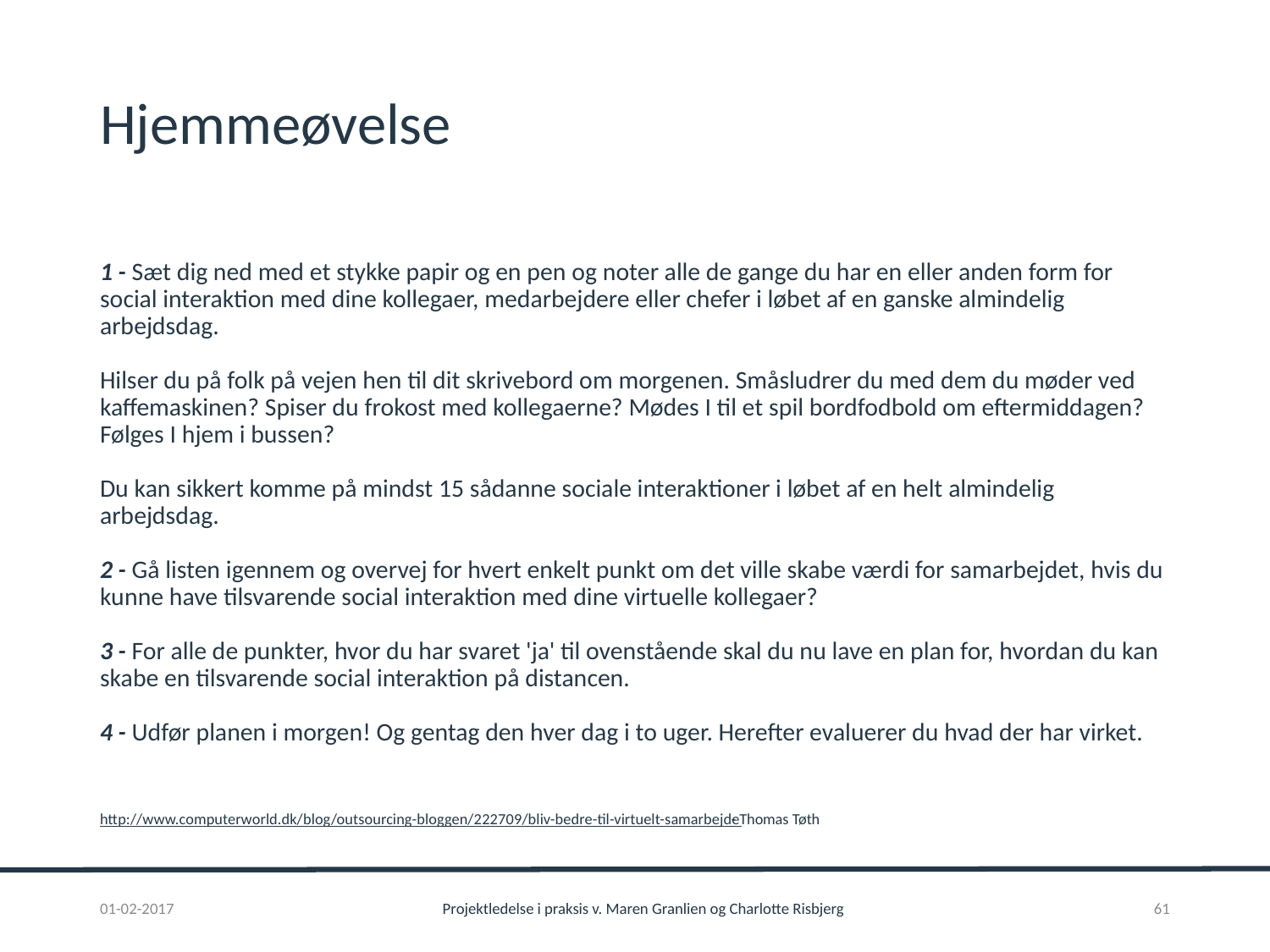

# Hjemmeøvelse
1 - Sæt dig ned med et stykke papir og en pen og noter alle de gange du har en eller anden form for social interaktion med dine kollegaer, medarbejdere eller chefer i løbet af en ganske almindelig arbejdsdag. 
Hilser du på folk på vejen hen til dit skrivebord om morgenen. Småsludrer du med dem du møder ved kaffemaskinen? Spiser du frokost med kollegaerne? Mødes I til et spil bordfodbold om eftermiddagen? Følges I hjem i bussen? 
Du kan sikkert komme på mindst 15 sådanne sociale interaktioner i løbet af en helt almindelig arbejdsdag.
2 - Gå listen igennem og overvej for hvert enkelt punkt om det ville skabe værdi for samarbejdet, hvis du kunne have tilsvarende social interaktion med dine virtuelle kollegaer?
3 - For alle de punkter, hvor du har svaret 'ja' til ovenstående skal du nu lave en plan for, hvordan du kan skabe en tilsvarende social interaktion på distancen.
4 - Udfør planen i morgen! Og gentag den hver dag i to uger. Herefter evaluerer du hvad der har virket.

http://www.computerworld.dk/blog/outsourcing-bloggen/222709/bliv-bedre-til-virtuelt-samarbejde - Thomas Tøth
01-02-2017
Projektledelse i praksis v. Maren Granlien og Charlotte Risbjerg
61